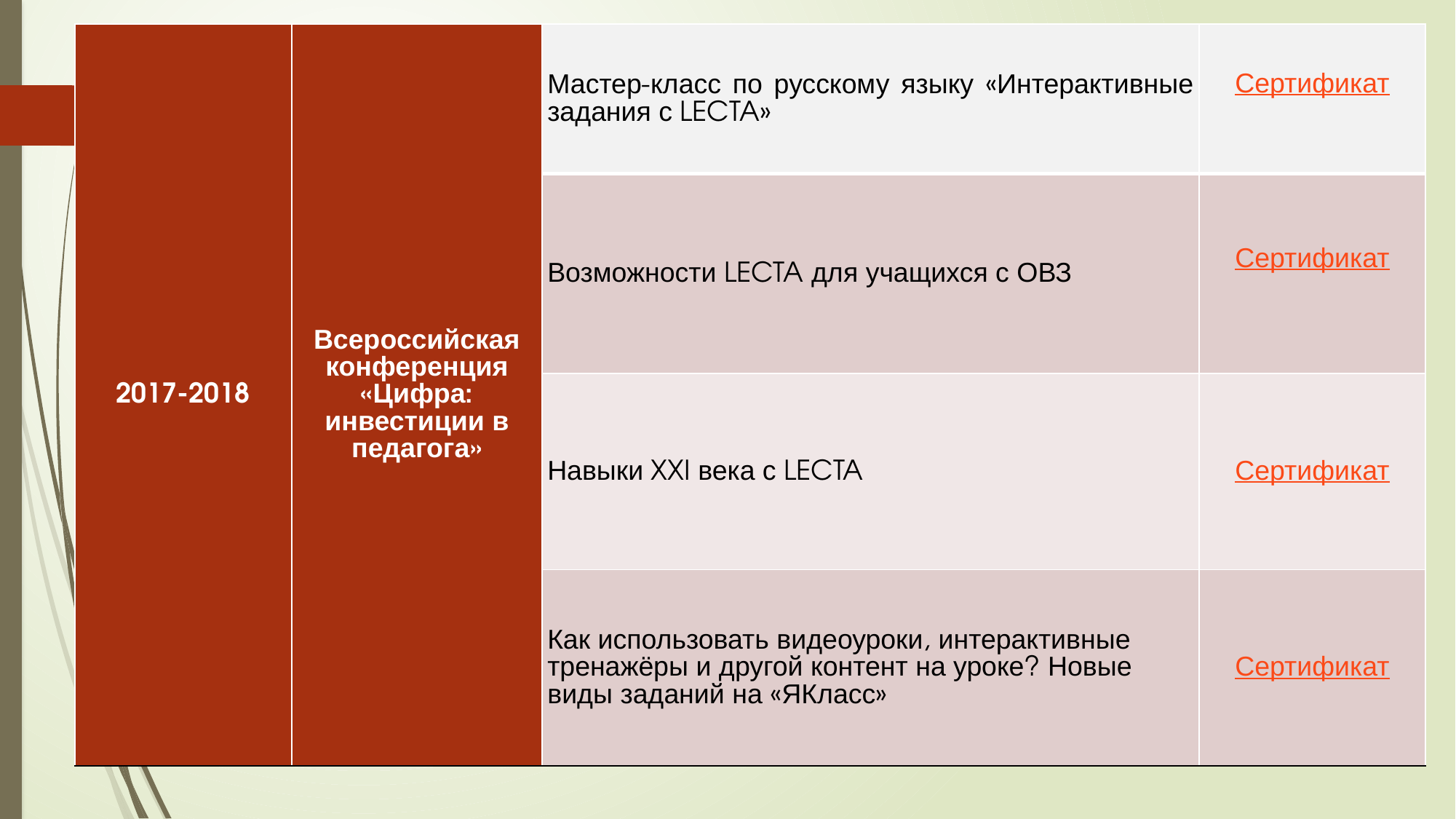

| 2017-2018 | Всероссийская конференция «Цифра: инвестиции в педагога» | Мастер-класс по русскому языку «Интерактивные задания с LECTA» | Сертификат |
| --- | --- | --- | --- |
|  |  | Возможности LECTA для учащихся с ОВЗ | Сертификат |
|  |  | Навыки XXI века с LECTA | Сертификат |
|  |  | Как использовать видеоуроки, интерактивные тренажёры и другой контент на уроке? Новые виды заданий на «ЯКласс» | Сертификат |